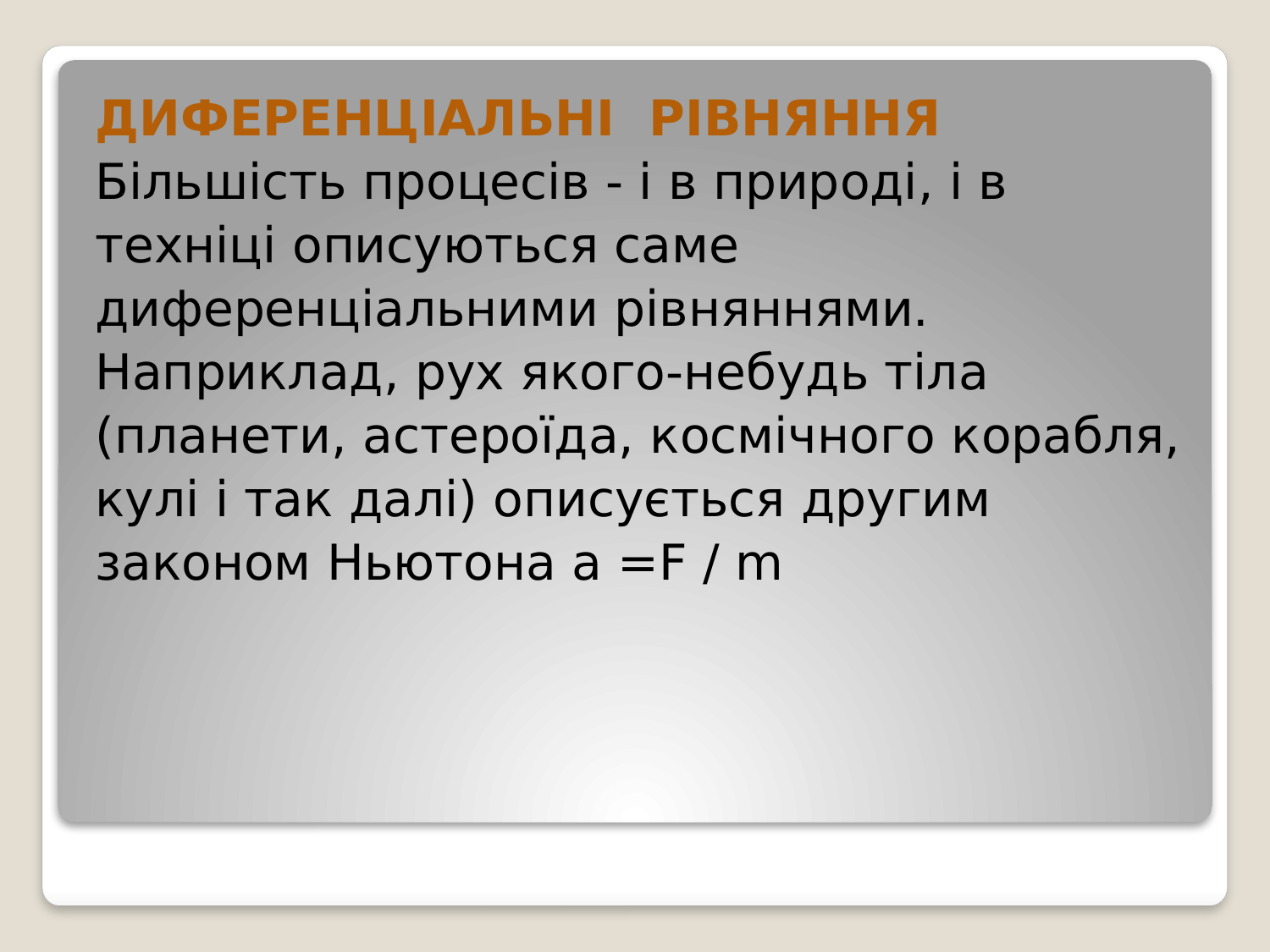

ДИФЕРЕНЦІАЛЬНІ  РІВНЯННЯ
Більшість процесів - і в природі, і в
техніці описуються саме
диференціальними рівняннями.
Наприклад, рух якого-небудь тіла
(планети, астероїда, космічного корабля,
кулі і так далі) описується другим
законом Ньютона a =F / m
#